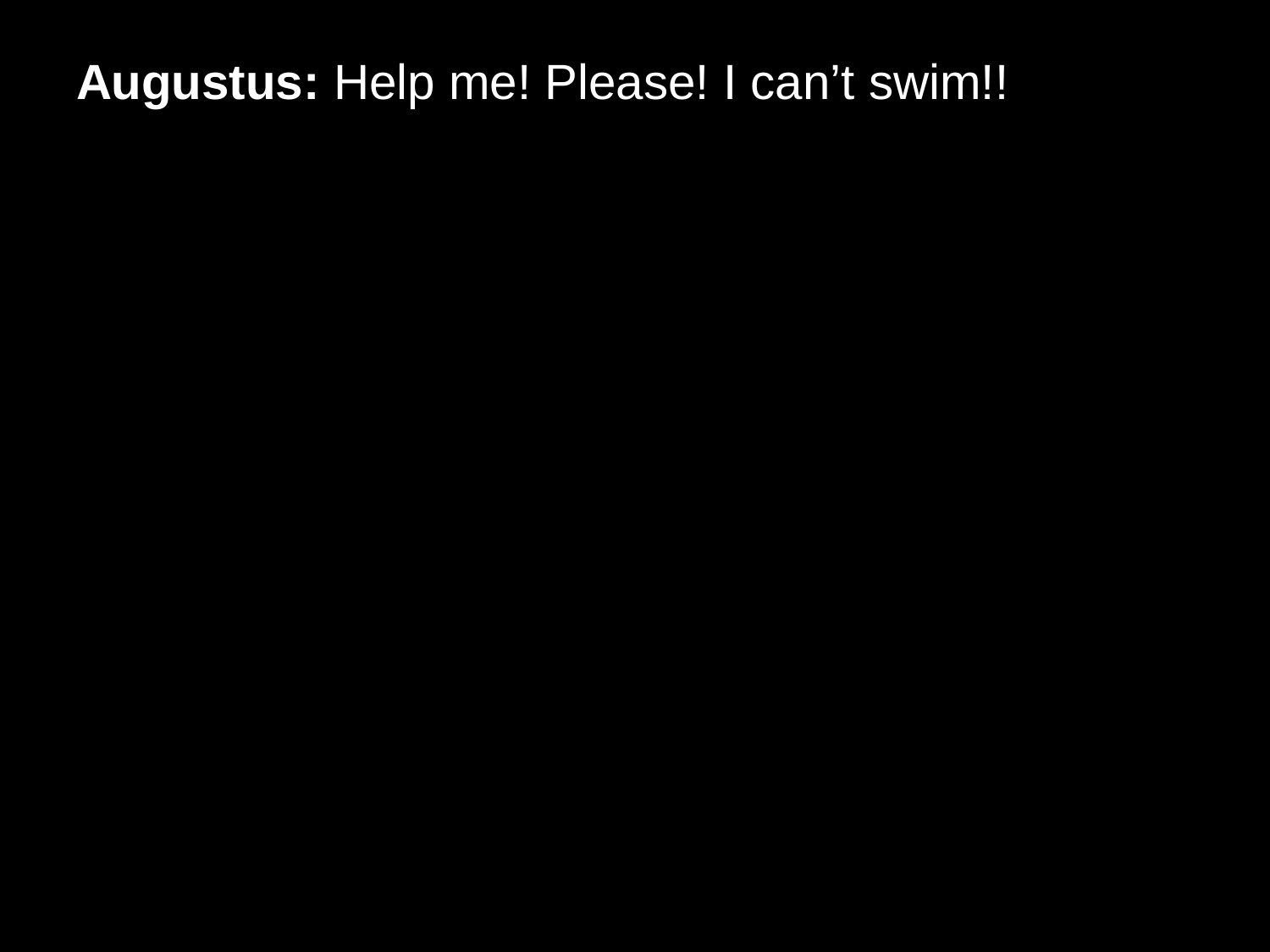

# Augustus: Help me! Please! I can’t swim!!